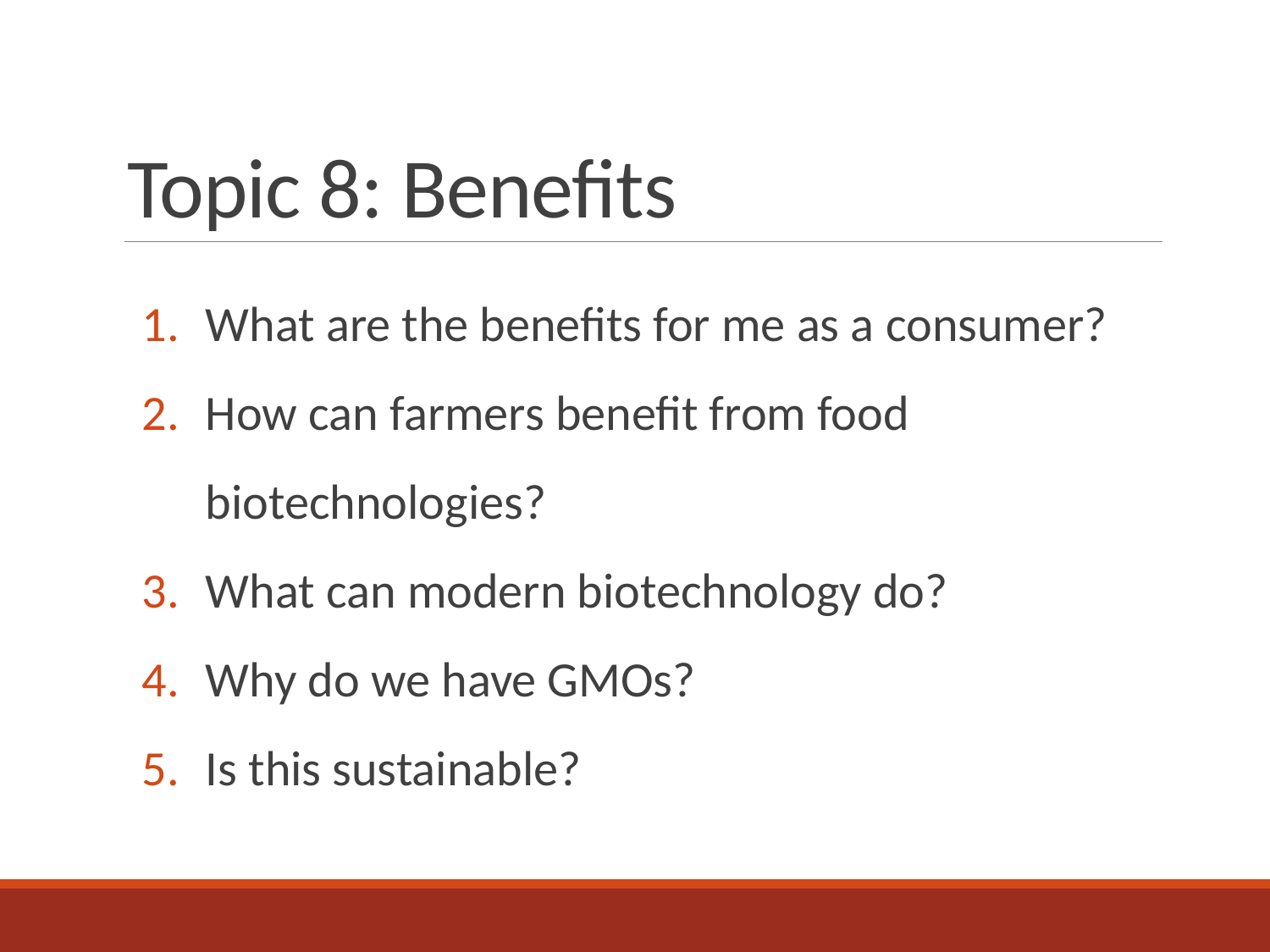

# Topic 8: Benefits
What are the benefits for me as a consumer?
How can farmers benefit from food biotechnologies?
What can modern biotechnology do?
Why do we have GMOs?
Is this sustainable?